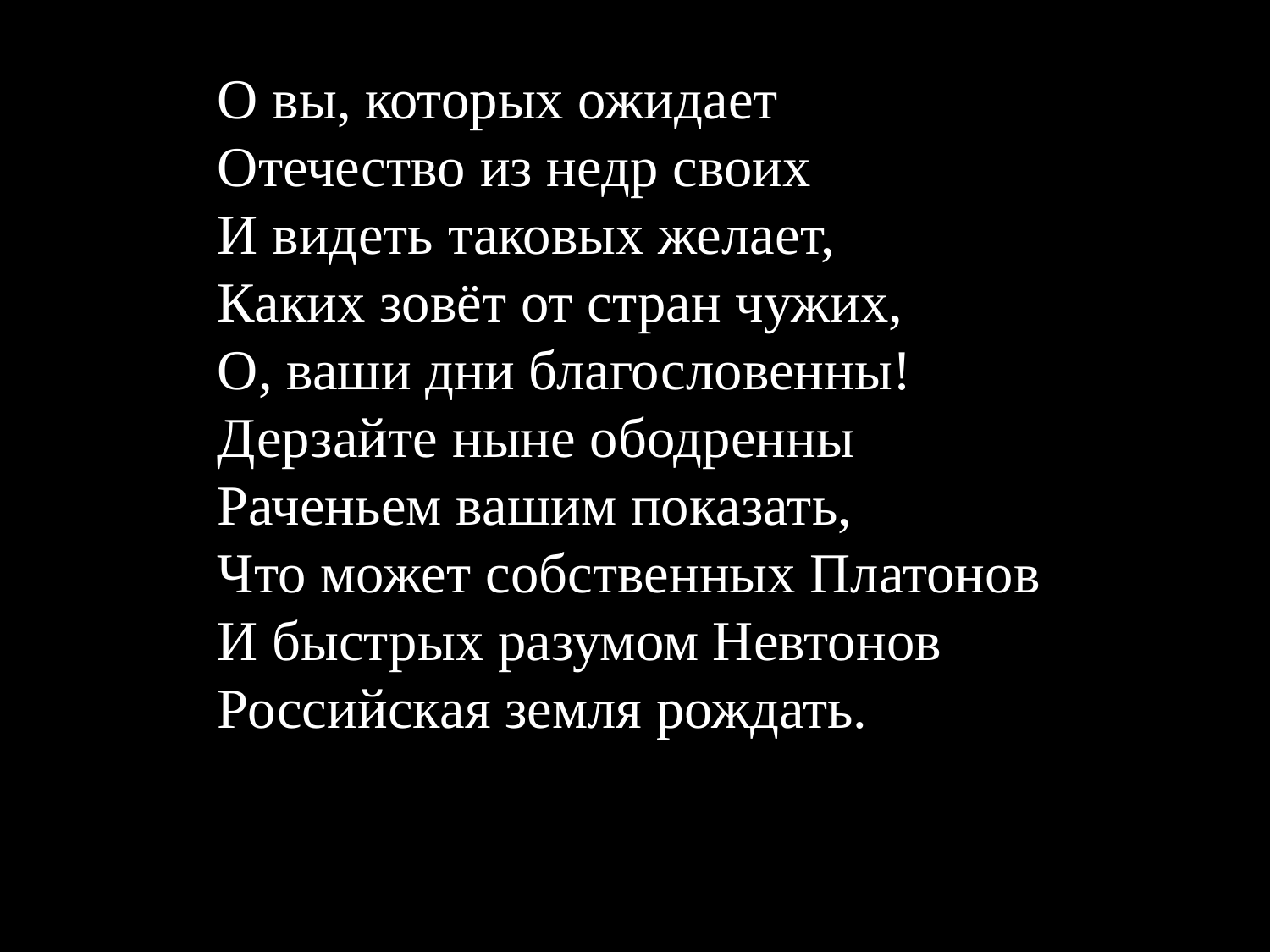

О вы, которых ожидает
Отечество из недр своих
И видеть таковых желает,
Каких зовёт от стран чужих,
О, ваши дни благословенны!
Дерзайте ныне ободренны
Раченьем вашим показать,
Что может собственных Платонов
И быстрых разумом Невтонов
Российская земля рождать.